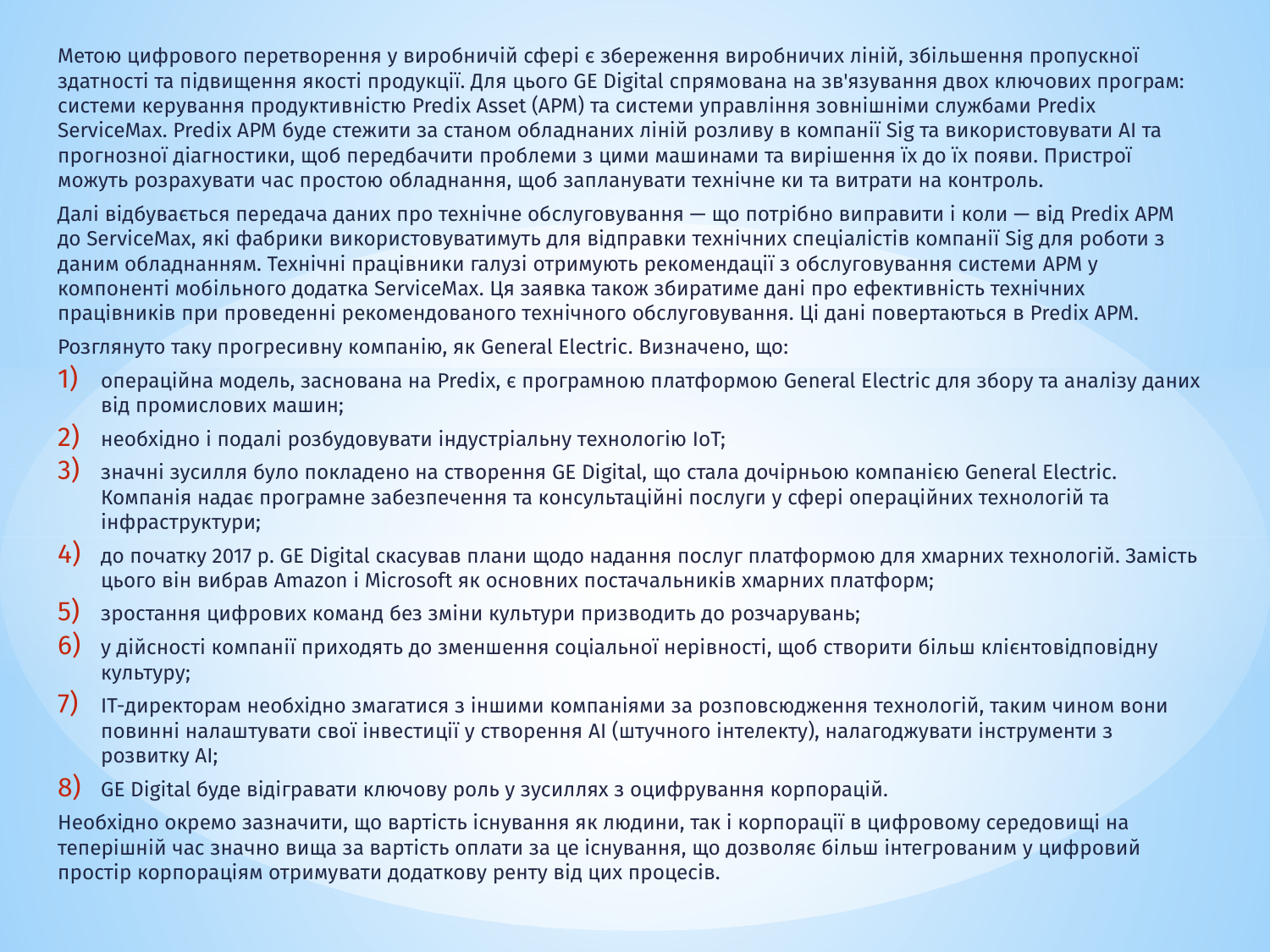

Метою цифрового перетворення у виробничій сфері є збереження виробничих ліній, збільшення пропускної здатності та підвищення якості продукції. Для цього GE Digital спрямована на зв'язування двох ключових програм: системи керування продуктивністю Predix Asset (APM) та системи управління зовнішніми службами Predix ServiceMax. Predix APM буде стежити за станом обладнаних ліній розливу в компанії Sig та використовувати АІ та прогнозної діагностики, щоб передбачити проблеми з цими машинами та вирішення їх до їх появи. Пристрої можуть розрахувати час простою обладнання, щоб запланувати технічне ки та витрати на контроль.
Далі відбувається передача даних про технічне обслуговування — що потрібно виправити і коли — від Predix APM до ServiceMax, які фабрики використовуватимуть для відправки технічних спеціалістів компанії Sig для роботи з даним обладнанням. Технічні працівники галузі отримують рекомендації з обслуговування системи APM у компоненті мобільного додатка ServiceMax. Ця заявка також збиратиме дані про ефективність технічних працівників при проведенні рекомендованого технічного обслуговування. Ці дані повертаються в Predix APM.
Розглянуто таку прогресивну компанію, як General Electric. Визначено, що:
операційна модель, заснована на Predix, є програмною платформою General Electric для збору та аналізу даних від промислових машин;
необхідно і подалі розбудовувати індустріальну технологію IоT;
значні зусилля було покладено на створення GE Digital, що стала дочірньою компанією General Electric. Компанія надає програмне забезпечення та консультаційні послуги у сфері операційних технологій та інфраструктури;
до початку 2017 р. GE Digital скасував плани щодо надання послуг платформою для хмарних технологій. Замість цього він вибрав Amazon і Microsoft як основних постачальників хмарних платформ;
зростання цифрових команд без зміни культури призводить до розчарувань;
у дійсності компанії приходять до зменшення соціальної нерівності, щоб створити більш клієнтовідповідну культуру;
ІТ-директорам необхідно змагатися з іншими компаніями за розповсюдження технологій, таким чином вони повинні налаштувати свої інвестиції у створення AI (штучного інтелекту), налагоджувати інструменти з розвитку AI;
GE Digital буде відігравати ключову роль у зусиллях з оцифрування корпорацій.
Необхідно окремо зазначити, що вартість існування як людини, так і корпорації в цифровому середовищі на теперішній час значно вища за вартість оплати за це існування, що дозволяє більш інтегрованим у цифровий простір корпораціям отримувати додаткову ренту від цих процесів.